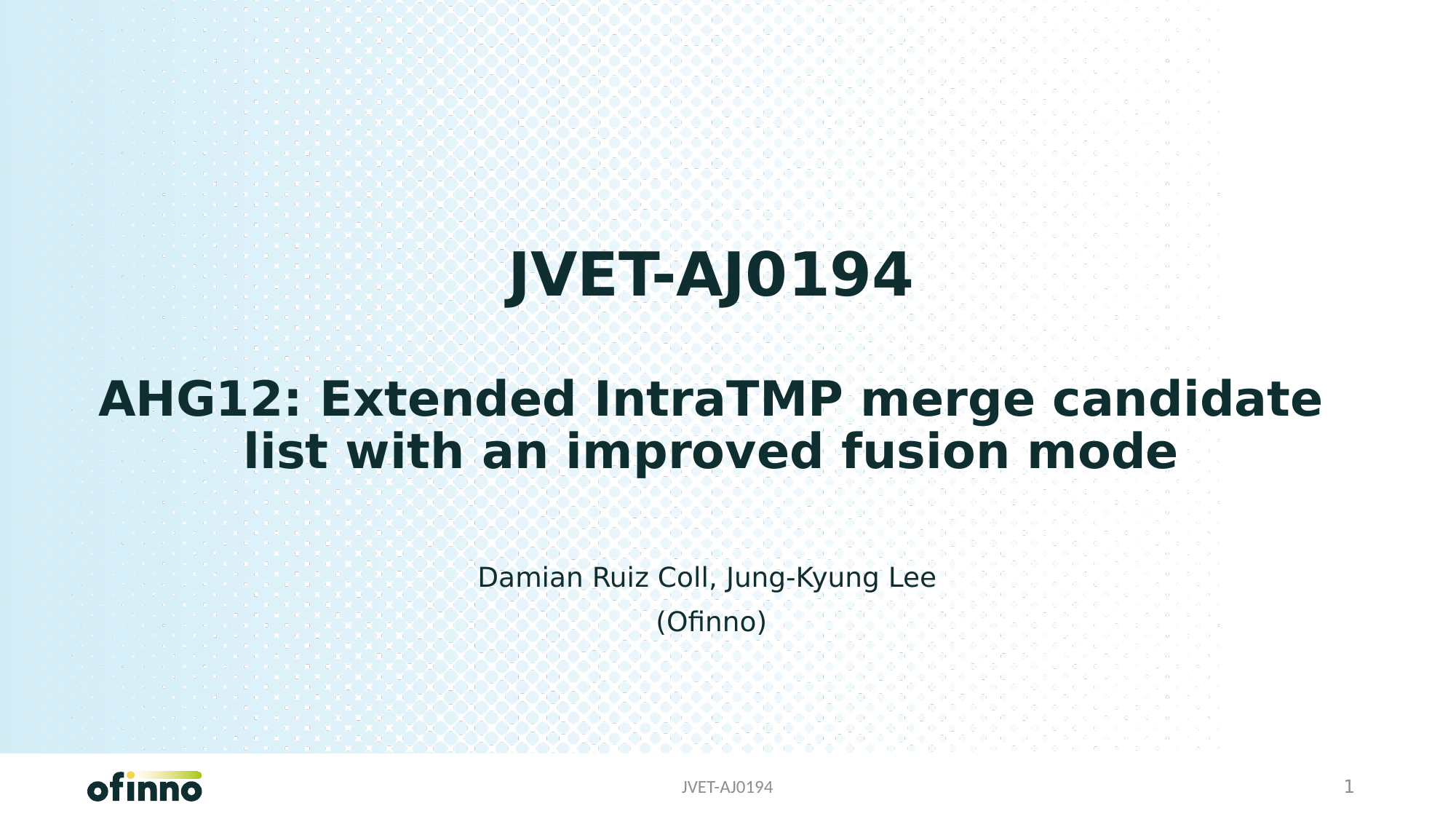

# JVET-AJ0194 AHG12: Extended IntraTMP merge candidate list with an improved fusion mode
Damian Ruiz Coll, Jung-Kyung Lee
(Ofinno)
JVET-AJ0194
1